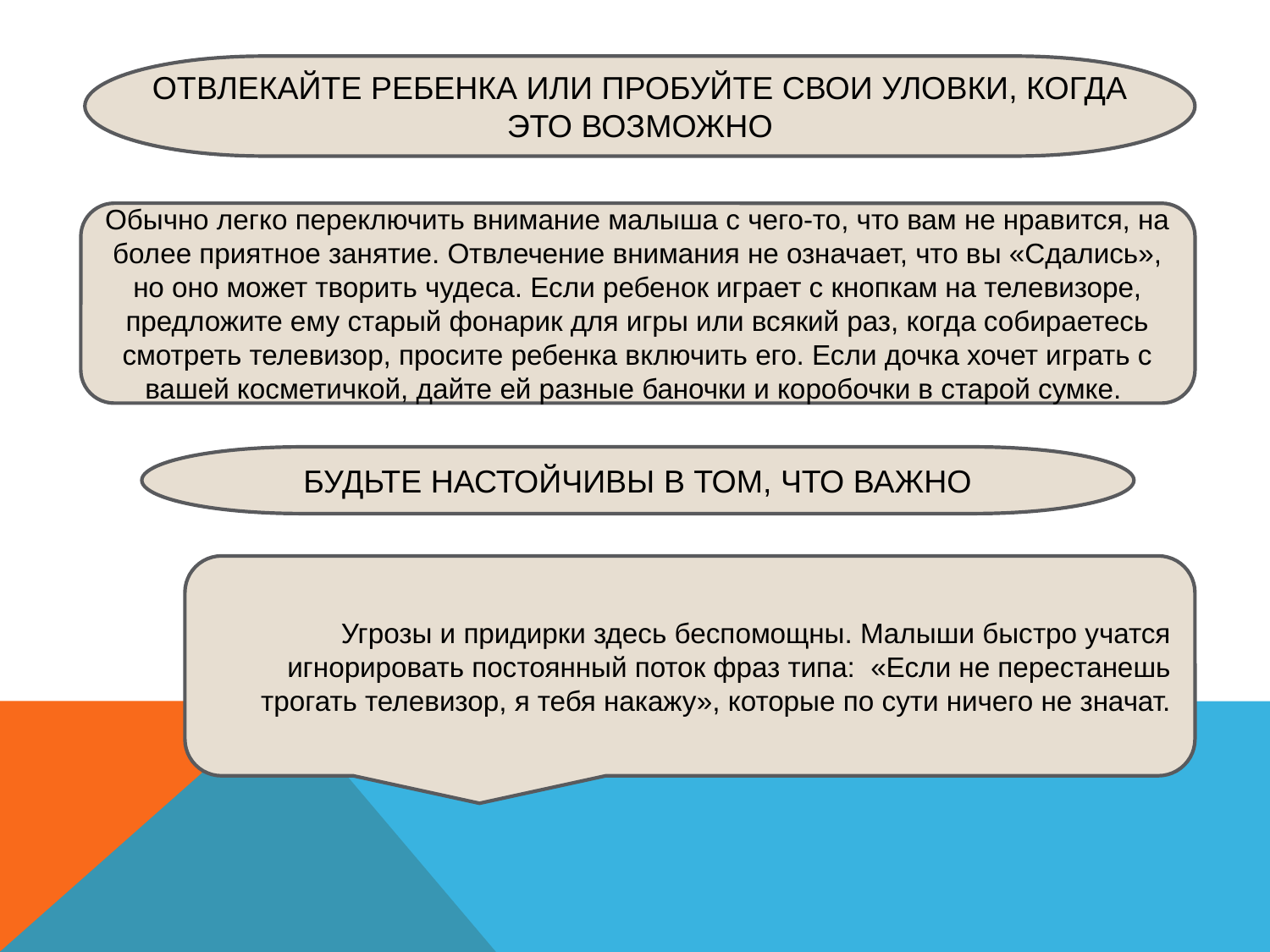

ОТВЛЕКАЙТЕ РЕБЕНКА ИЛИ ПРОБУЙТЕ СВОИ УЛОВКИ, КОГДА ЭТО ВОЗМОЖНО
Обычно легко переключить внимание малыша с чего-то, что вам не нравится, на более приятное занятие. Отвлечение внимания не означает, что вы «Сдались», но оно может творить чудеса. Если ребенок играет с кнопкам на телевизоре, предложите ему старый фонарик для игры или всякий раз, когда собираетесь смотреть телевизор, просите ребенка включить его. Если дочка хочет играть с вашей косметичкой, дайте ей разные баночки и коробочки в старой сумке.
БУДЬТЕ НАСТОЙЧИВЫ В ТОМ, ЧТО ВАЖНО
Угрозы и придирки здесь беспомощны. Малыши быстро учатся игнорировать постоянный поток фраз типа:  «Если не перестанешь трогать телевизор, я тебя накажу», которые по сути ничего не значат.